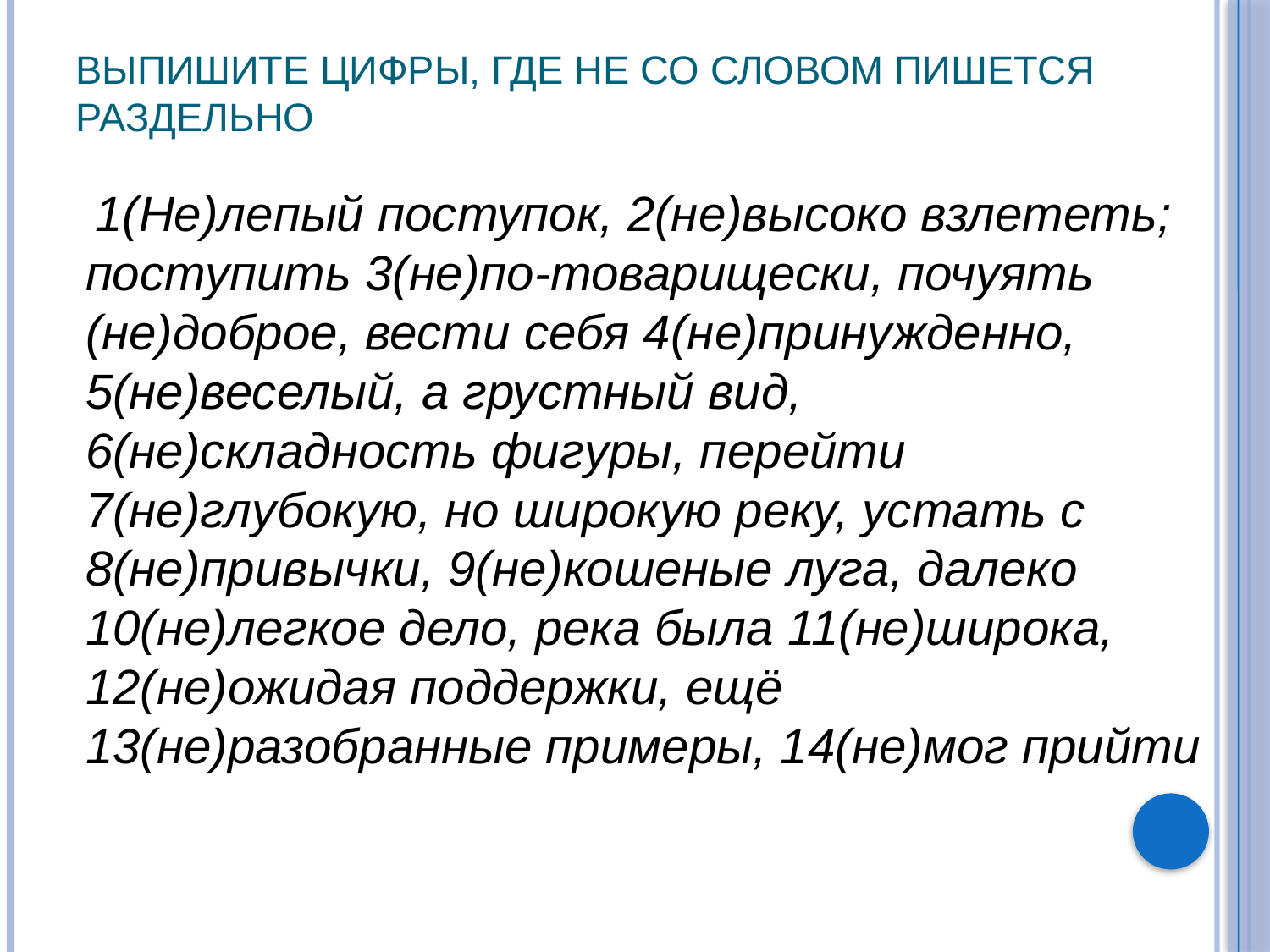

# Выпишите цифры, где не со словом пишется раздельно
    1(Не)лепый поступок, 2(не)высоко взлететь; поступить 3(не)по-товарищески, почуять (не)доброе, вести себя 4(не)принужденно, 5(не)веселый, а грустный вид, 6(не)складность фигуры, перейти 7(не)глубокую, но широкую реку, устать с 8(не)привычки, 9(не)кошеные луга, далеко 10(не)легкое дело, река была 11(не)широка, 12(не)ожидая поддержки, ещё 13(не)разобранные примеры, 14(не)мог прийти